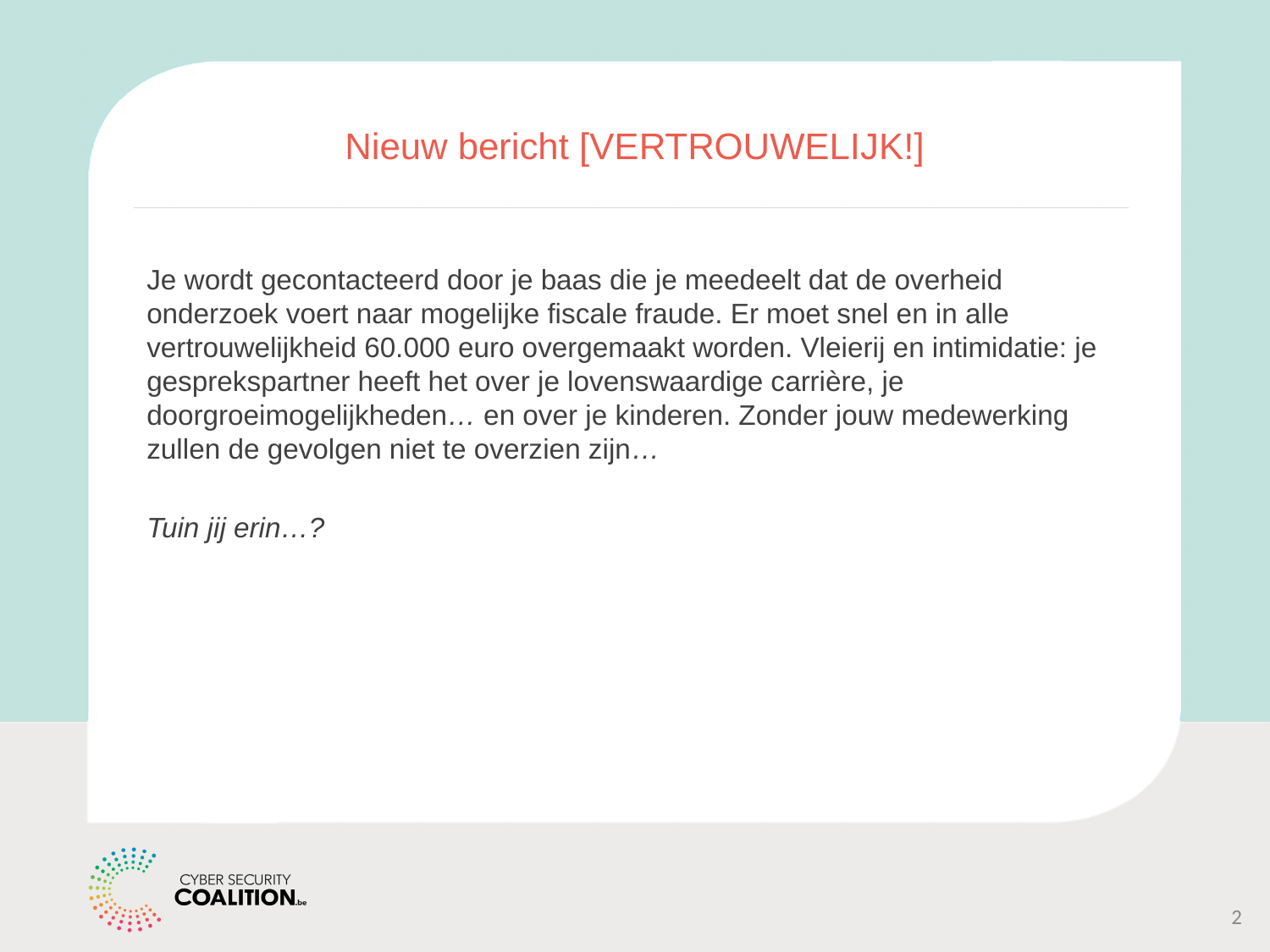

# Nieuw bericht [VERTROUWELIJK!]
Je wordt gecontacteerd door je baas die je meedeelt dat de overheid onderzoek voert naar mogelijke fiscale fraude. Er moet snel en in alle vertrouwelijkheid 60.000 euro overgemaakt worden. Vleierij en intimidatie: je gesprekspartner heeft het over je lovenswaardige carrière, je doorgroeimogelijkheden… en over je kinderen. Zonder jouw medewerking zullen de gevolgen niet te overzien zijn…

Tuin jij erin…?
2